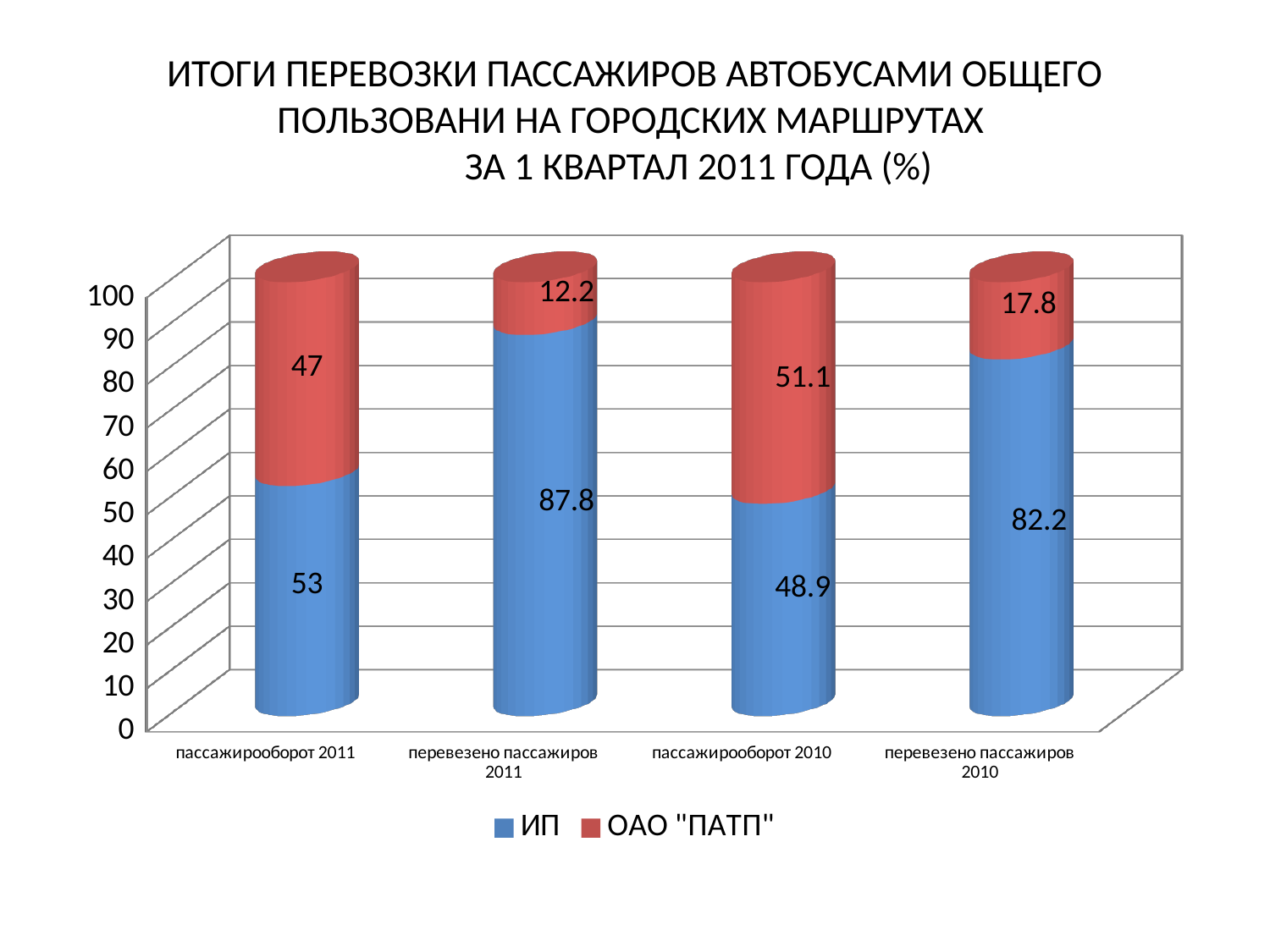

# ИТОГИ ПЕРЕВОЗКИ ПАССАЖИРОВ АВТОБУСАМИ ОБЩЕГО ПОЛЬЗОВАНИ НА ГОРОДСКИХ МАРШРУТАХ ЗА 1 КВАРТАЛ 2011 ГОДА (%)

[unsupported chart]